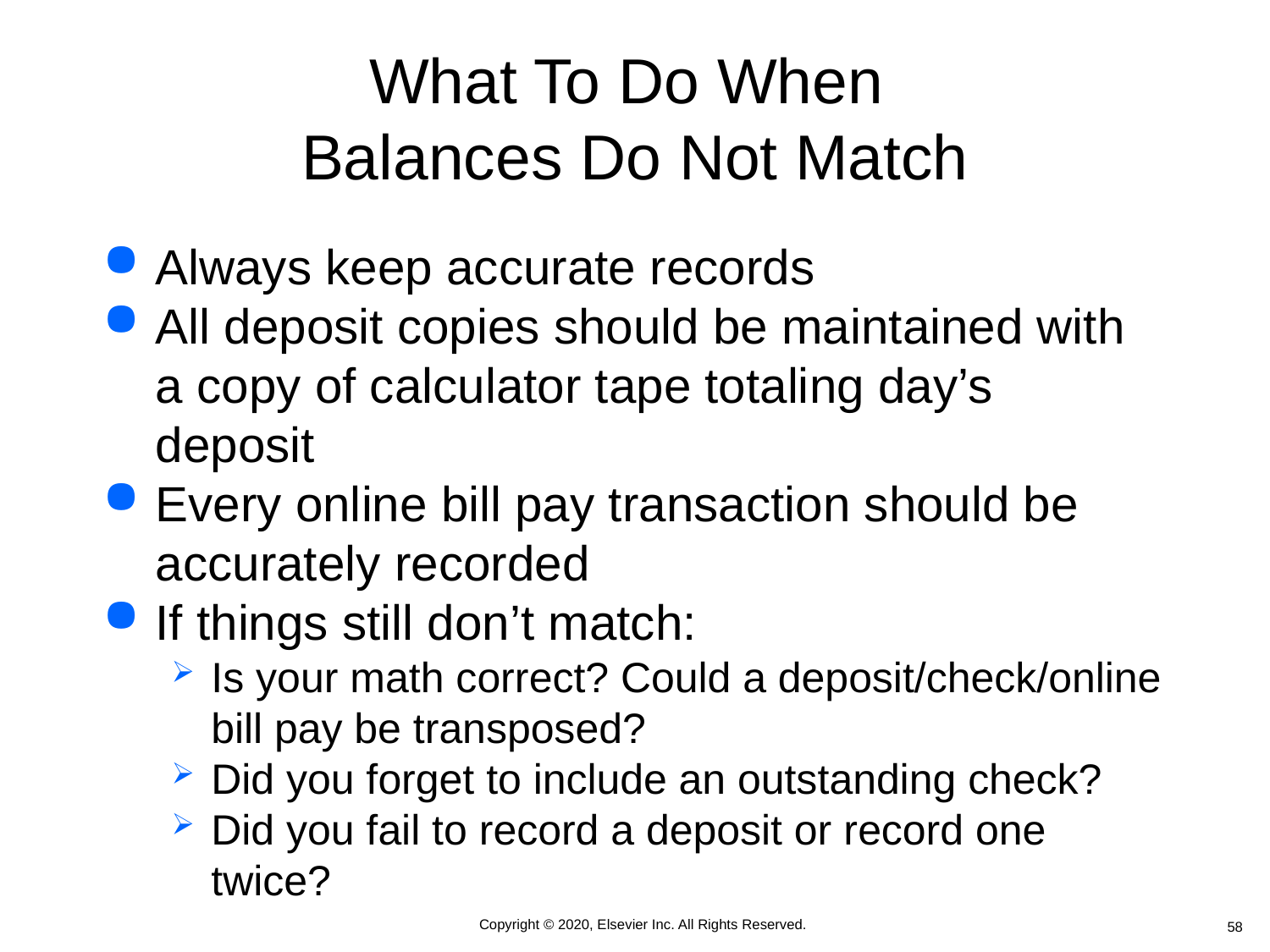

# What To Do When Balances Do Not Match
Always keep accurate records
All deposit copies should be maintained with a copy of calculator tape totaling day’s deposit
Every online bill pay transaction should be accurately recorded
If things still don’t match:
Is your math correct? Could a deposit/check/online bill pay be transposed?
Did you forget to include an outstanding check?
Did you fail to record a deposit or record one twice?